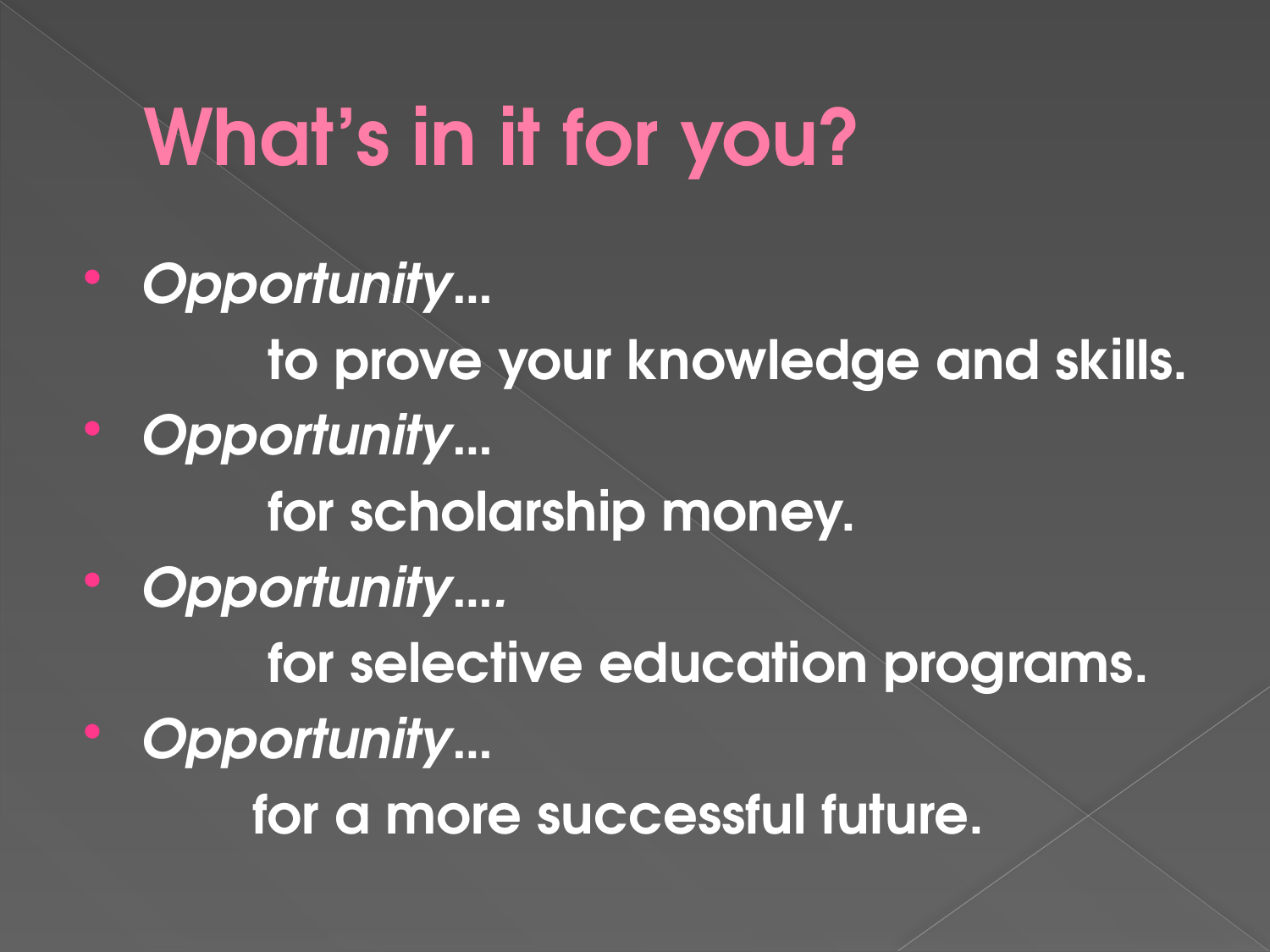

# What’s in it for you?
Opportunity…
            to prove your knowledge and skills.
Opportunity…
            for scholarship money.
Opportunity….
            for selective education programs.
Opportunity…
           for a more successful future.